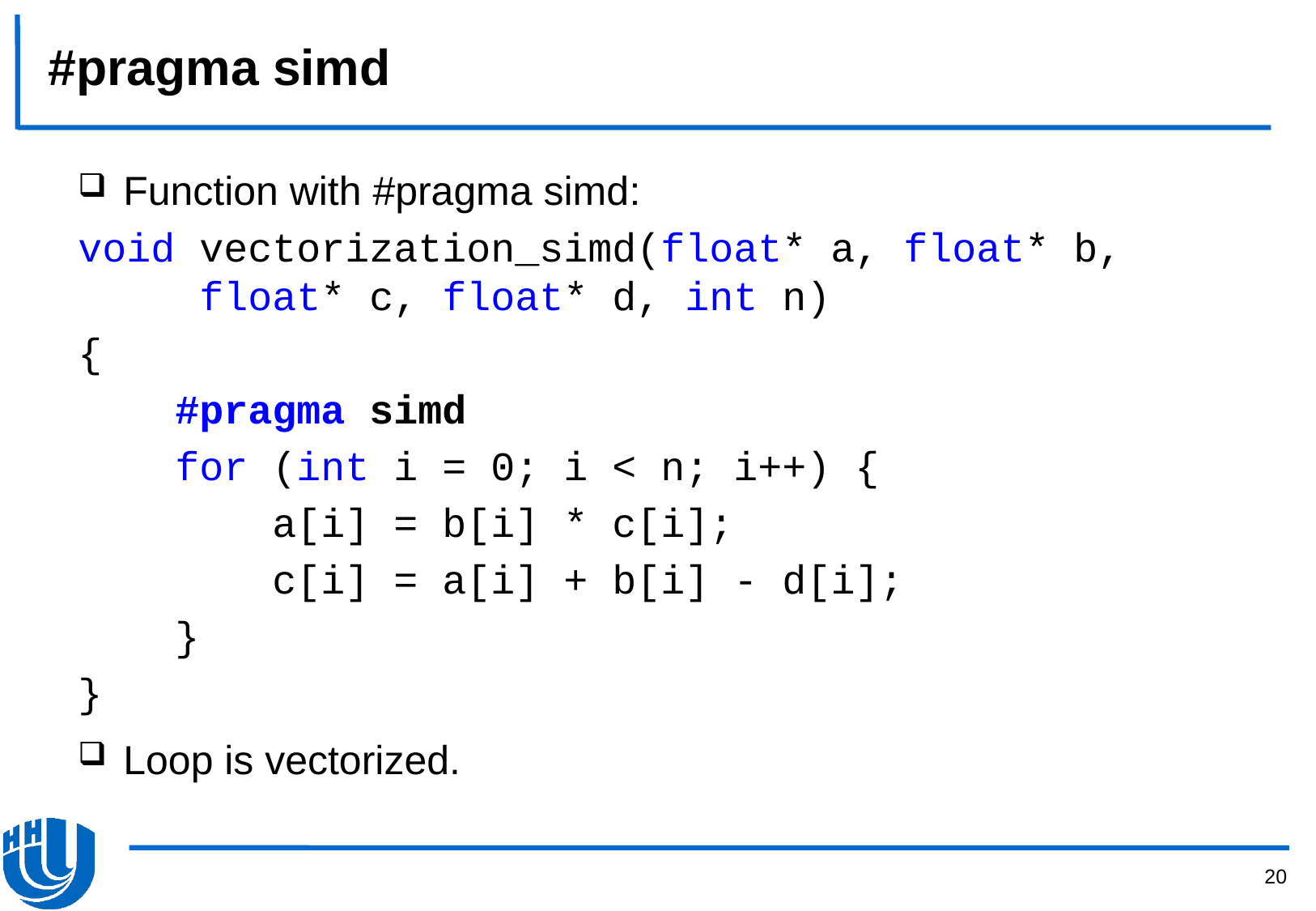

# #pragma simd
Function with #pragma simd:
void vectorization_simd(float* a, float* b,
     float* c, float* d, int n)
{
    #pragma simd
    for (int i = 0; i < n; i++) {
        a[i] = b[i] * c[i];
        c[i] = a[i] + b[i] - d[i];
    }
}
Loop is vectorized.